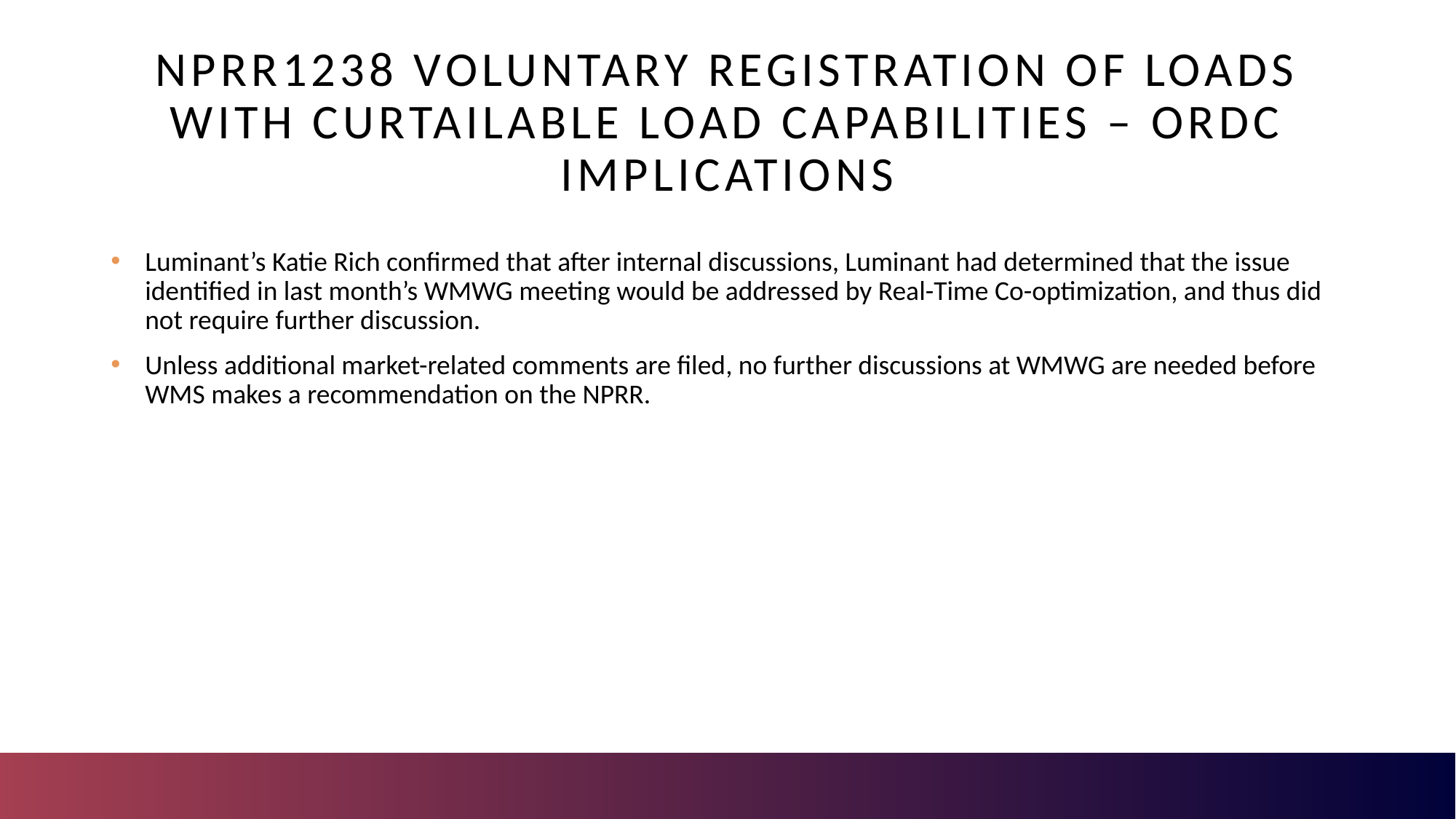

# NPRR1238 Voluntary registration of loads with curtailable load capabilities – ORDC implications
Luminant’s Katie Rich confirmed that after internal discussions, Luminant had determined that the issue identified in last month’s WMWG meeting would be addressed by Real-Time Co-optimization, and thus did not require further discussion.
Unless additional market-related comments are filed, no further discussions at WMWG are needed before WMS makes a recommendation on the NPRR.